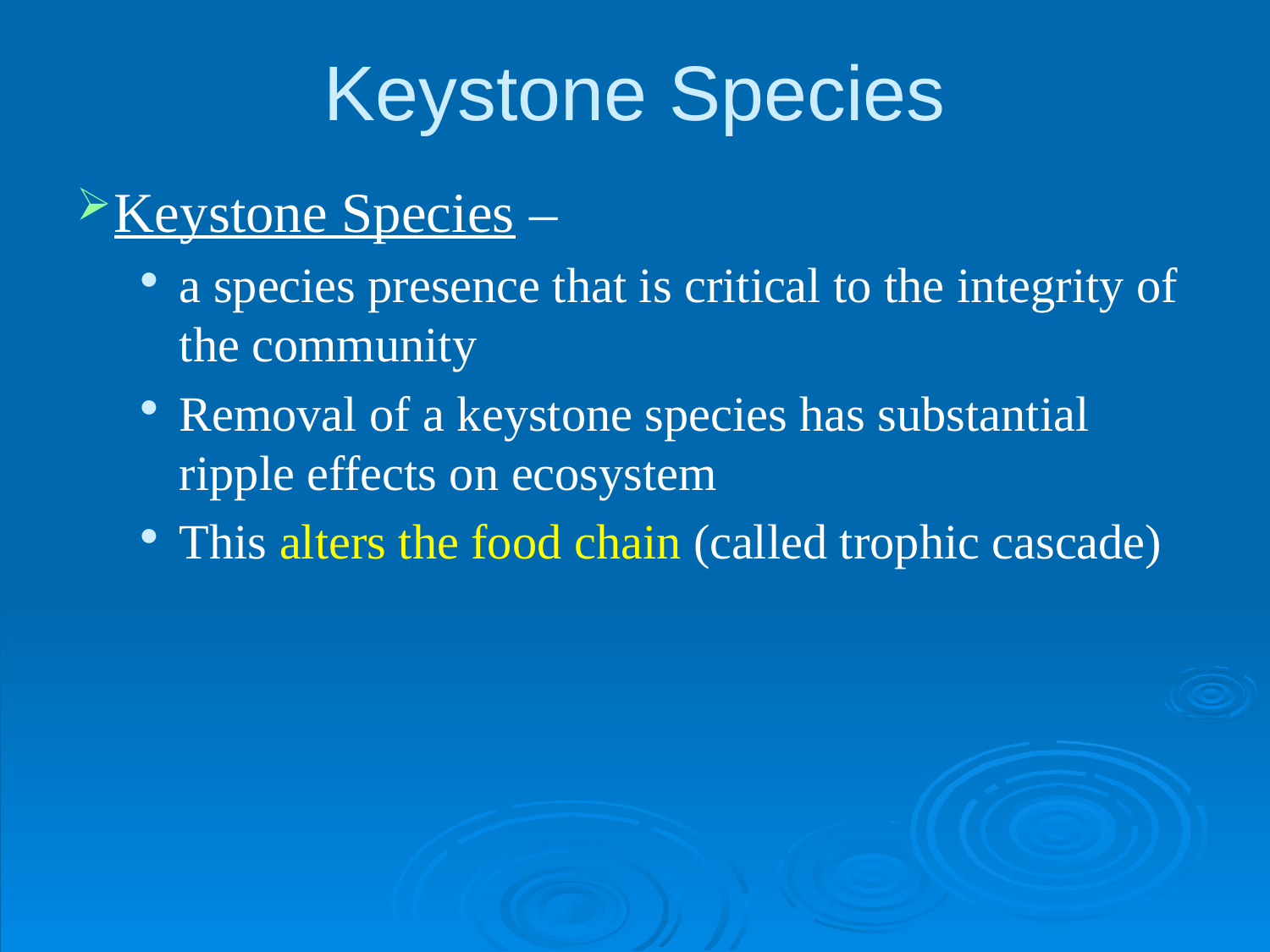

Keystone Species
Keystone Species –
a species presence that is critical to the integrity of the community
Removal of a keystone species has substantial ripple effects on ecosystem
This alters the food chain (called trophic cascade)